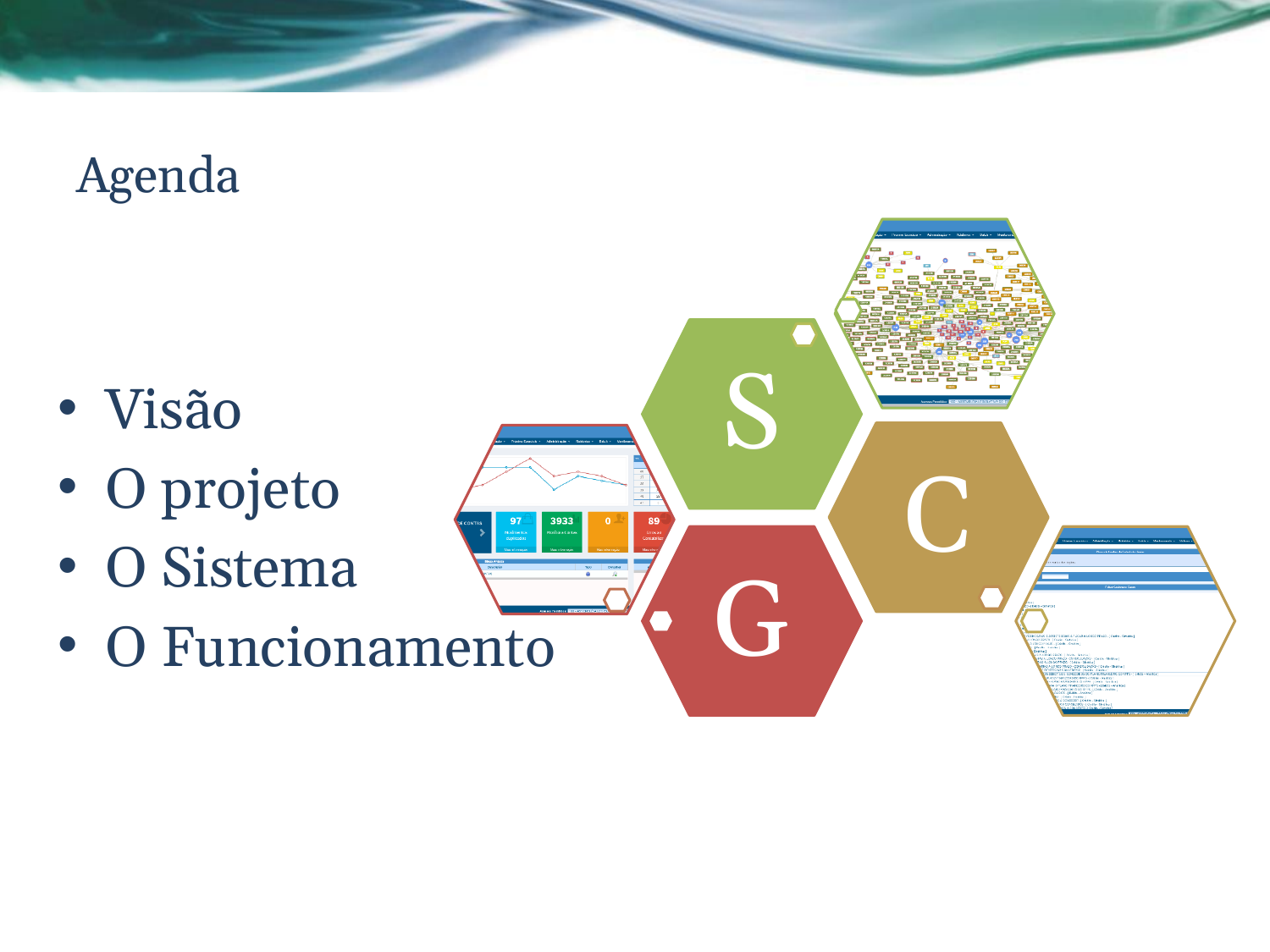

# Agenda
G
C
S
Visão
O projeto
O Sistema
O Funcionamento